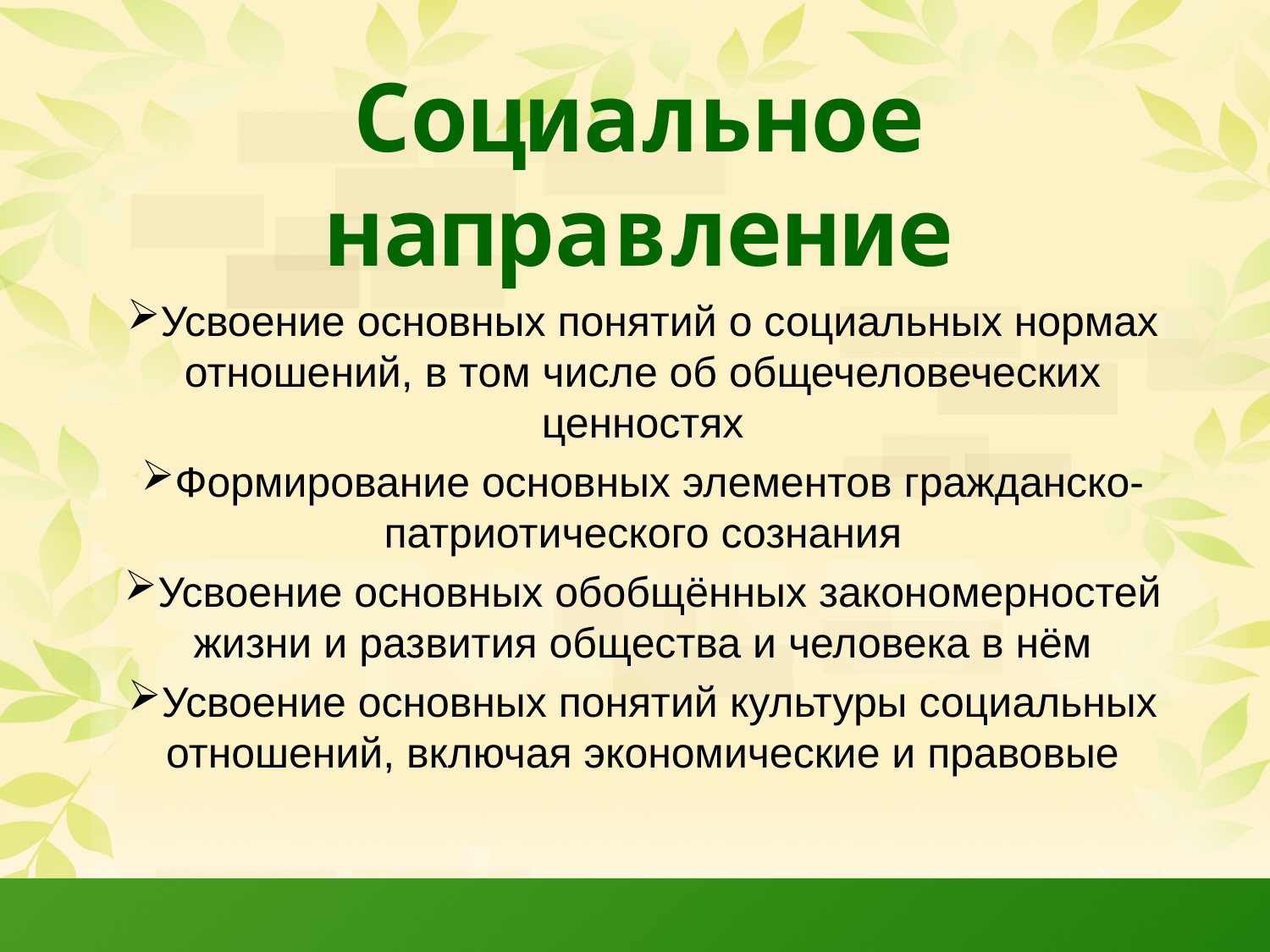

# Социальное направление
Усвоение основных понятий о социальных нормах отношений, в том числе об общечеловеческих ценностях
Формирование основных элементов гражданско-патриотического сознания
Усвоение основных обобщённых закономерностей жизни и развития общества и человека в нём
Усвоение основных понятий культуры социальных отношений, включая экономические и правовые